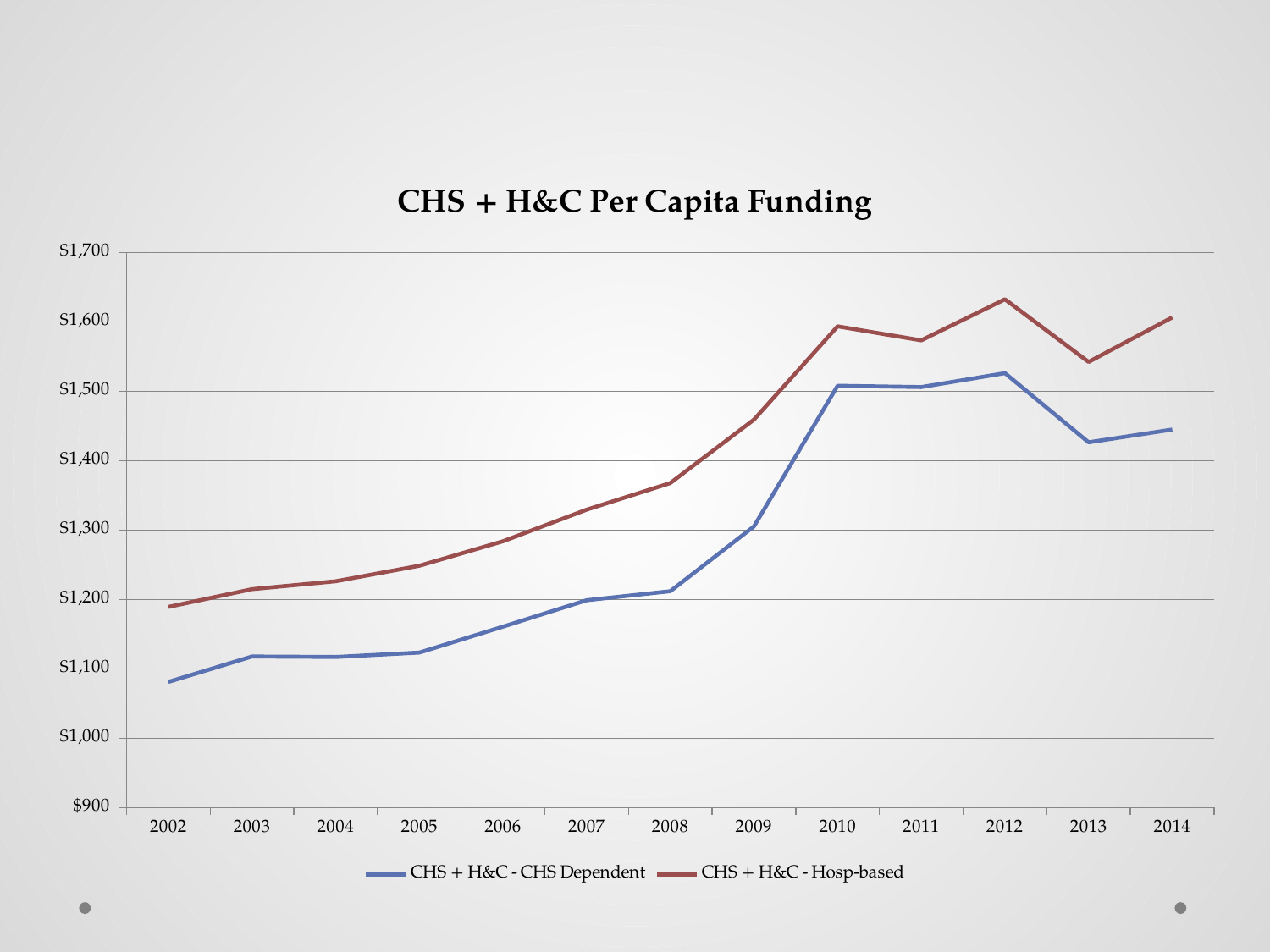

#

### Chart: CHS + H&C Per Capita Funding

| Category | CHS + H&C - CHS Dependent | CHS + H&C - Hosp-based |
|---|---|---|
| 2002 | 1081.3498592210285 | 1189.4689022683967 |
| 2003 | 1118.0374926671725 | 1215.0398933678036 |
| 2004 | 1117.3406406419035 | 1226.4215816773165 |
| 2005 | 1123.6295696847483 | 1248.849687631862 |
| 2006 | 1161.0152003574904 | 1284.1427552264913 |
| 2007 | 1199.1177635515232 | 1329.7620832421462 |
| 2008 | 1212.083059626601 | 1368.0586195988458 |
| 2009 | 1305.5585254230014 | 1459.4789439285273 |
| 2010 | 1508.2772104218784 | 1593.9496606385749 |
| 2011 | 1506.410976939095 | 1573.7822793954565 |
| 2012 | 1526.5162049437988 | 1632.9046682604653 |
| 2013 | 1426.770365682965 | 1542.657057512164 |
| 2014 | 1445.1345669626464 | 1606.8116547068882 |